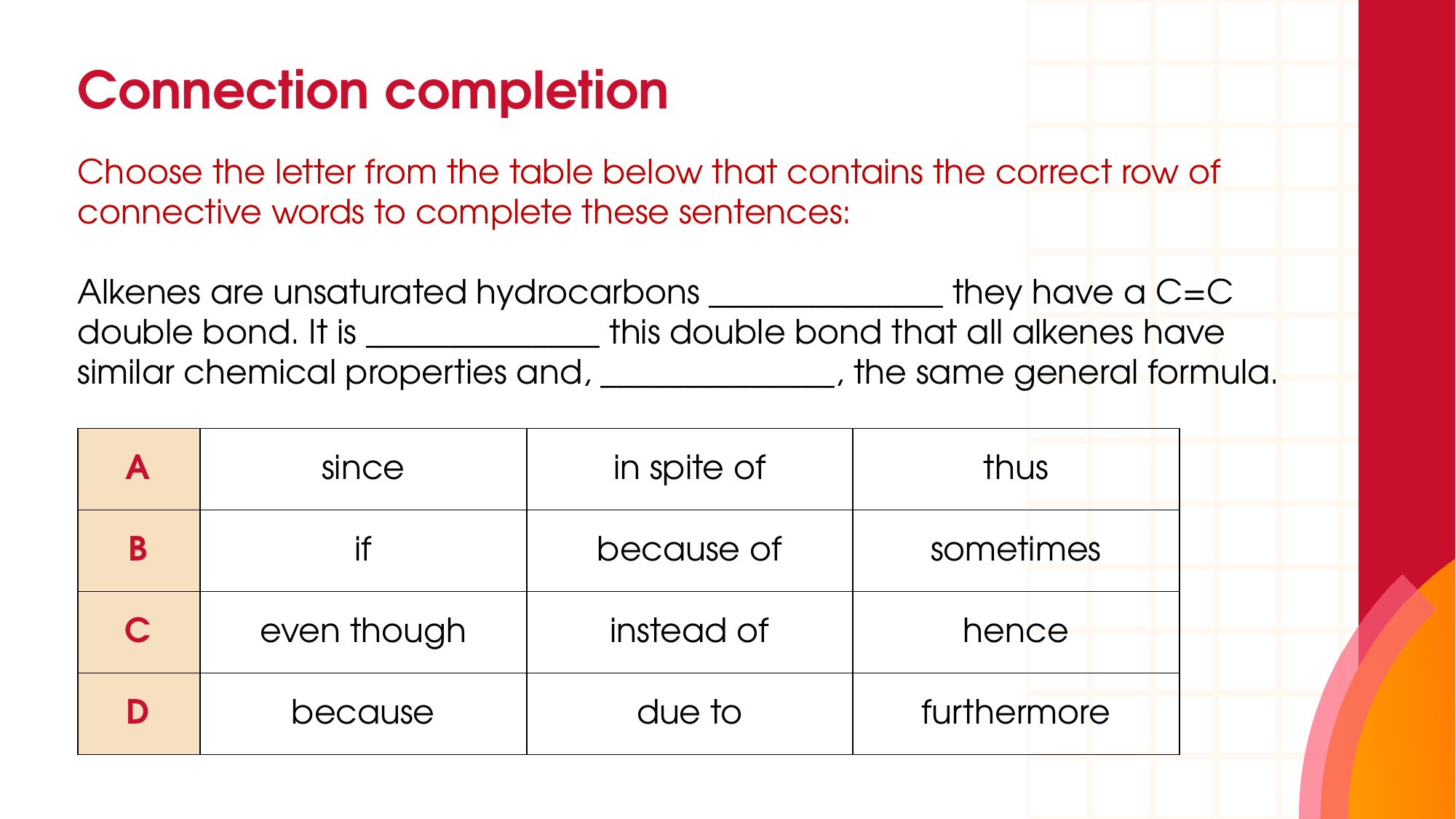

# Connection completion
Choose the letter from the table below that contains the correct row of connective words to complete these sentences:
Alkenes are unsaturated hydrocarbons ______________ they have a C=C double bond. It is ______________ this double bond that all alkenes have similar chemical properties and, ______________, the same general formula.

| A | since | in spite of | thus |
| --- | --- | --- | --- |
| B | if | because of | sometimes |
| C | even though | instead of | hence |
| D | because | due to | furthermore |